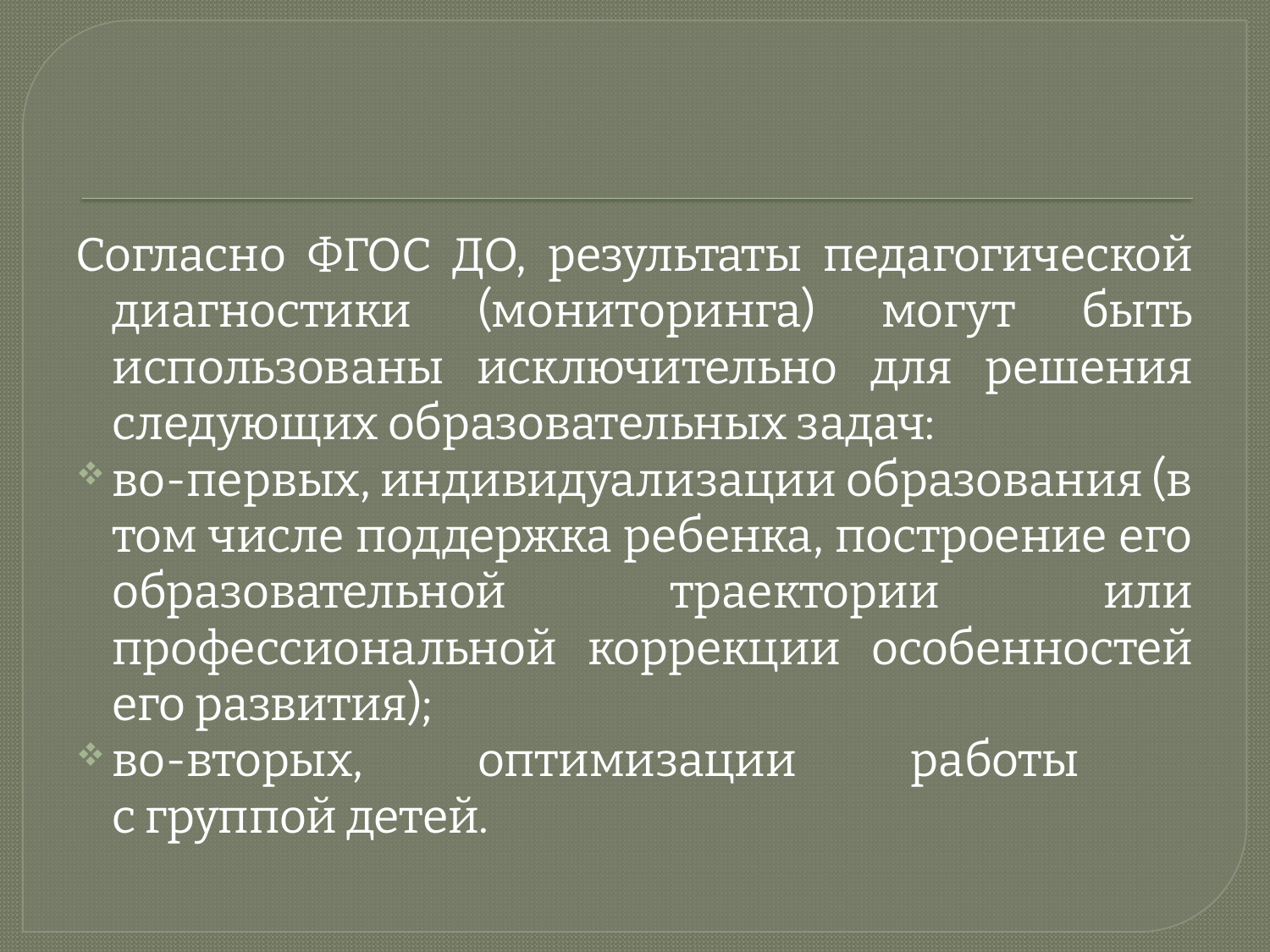

Согласно ФГОС ДО, результаты педагогической диагностики (мониторинга) могут быть использованы исключительно для решения следующих образовательных задач:
во-первых, индивидуализации образования (в том числе поддержка ребенка, построение его образовательной траектории или профессиональной коррекции особенностей его развития);
во-вторых, оптимизации работы
с группой детей.